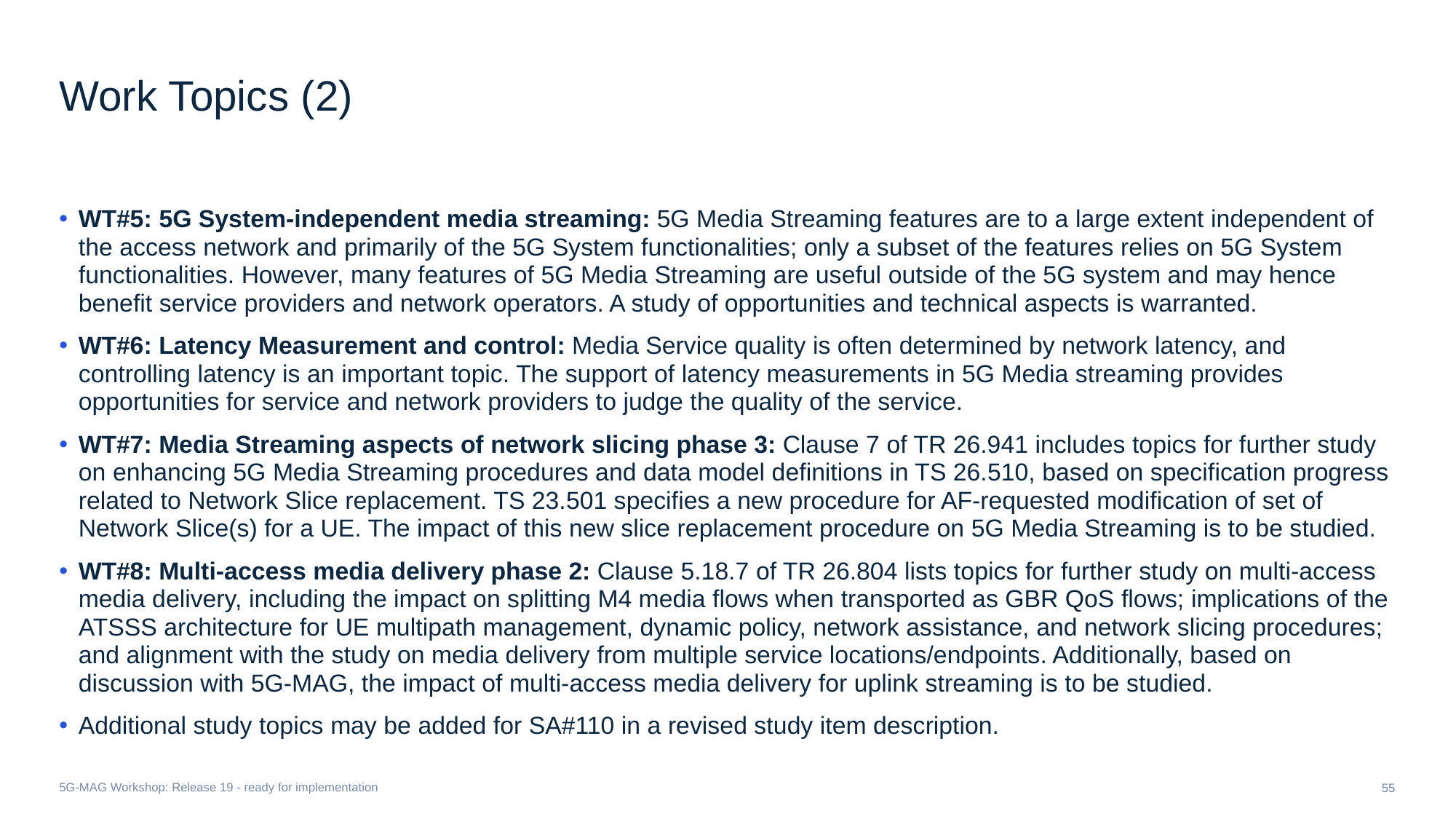

# Work Topics (2)

WT#5: 5G System-independent media streaming: 5G Media Streaming features are to a large extent independent of the access network and primarily of the 5G System functionalities; only a subset of the features relies on 5G System functionalities. However, many features of 5G Media Streaming are useful outside of the 5G system and may hence benefit service providers and network operators. A study of opportunities and technical aspects is warranted.
WT#6: Latency Measurement and control: Media Service quality is often determined by network latency, and controlling latency is an important topic. The support of latency measurements in 5G Media streaming provides opportunities for service and network providers to judge the quality of the service.
WT#7: Media Streaming aspects of network slicing phase 3: Clause 7 of TR 26.941 includes topics for further study on enhancing 5G Media Streaming procedures and data model definitions in TS 26.510, based on specification progress related to Network Slice replacement. TS 23.501 specifies a new procedure for AF-requested modification of set of Network Slice(s) for a UE. The impact of this new slice replacement procedure on 5G Media Streaming is to be studied.
WT#8: Multi-access media delivery phase 2: Clause 5.18.7 of TR 26.804 lists topics for further study on multi-access media delivery, including the impact on splitting M4 media flows when transported as GBR QoS flows; implications of the ATSSS architecture for UE multipath management, dynamic policy, network assistance, and network slicing procedures; and alignment with the study on media delivery from multiple service locations/endpoints. Additionally, based on discussion with 5G-MAG, the impact of multi-access media delivery for uplink streaming is to be studied.
Additional study topics may be added for SA#110 in a revised study item description.

5G-MAG Workshop: Release 19 - ready for implementation